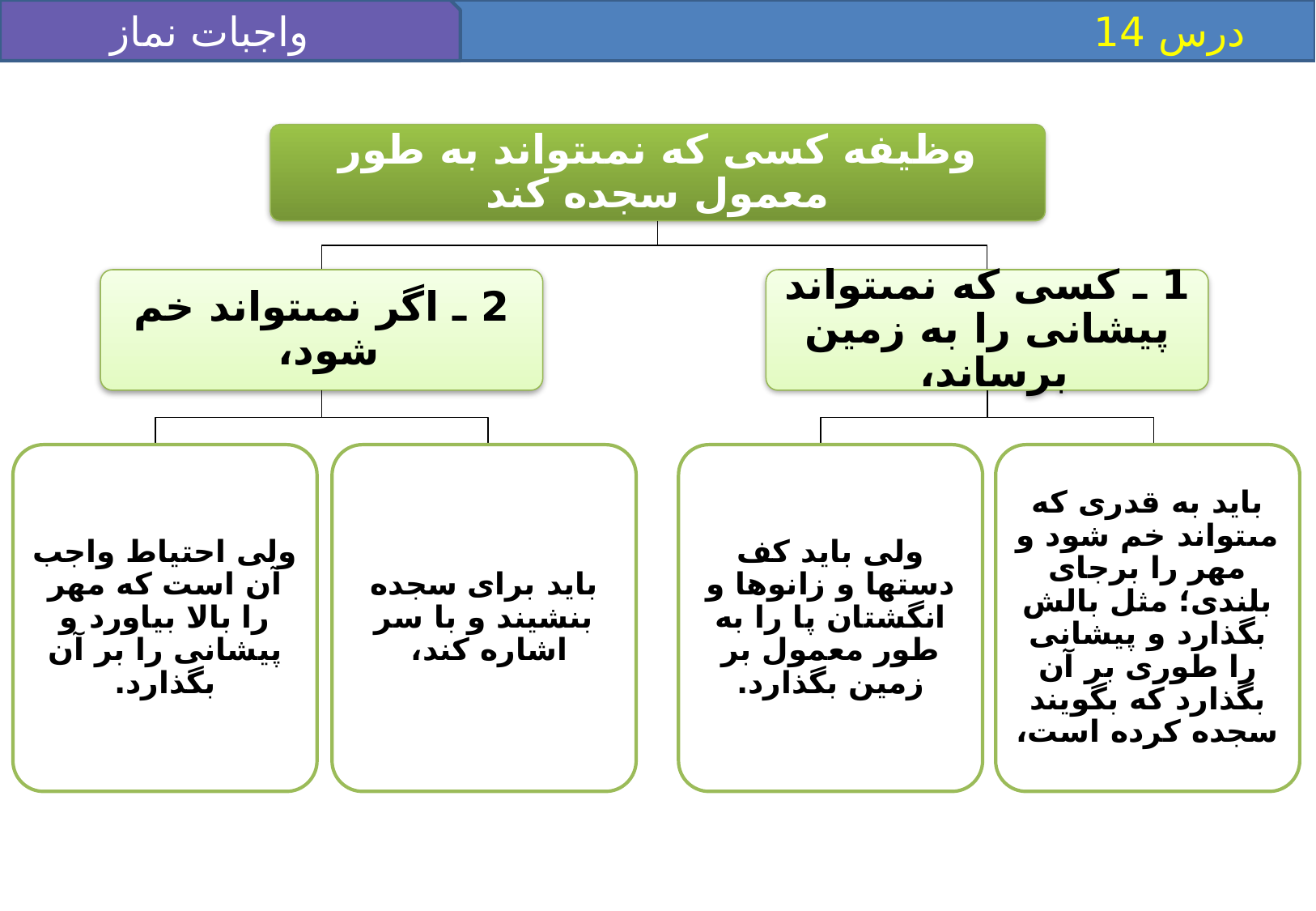

واجبات نماز 4
 درس 14
وظيفه كسى كه نمى‏تواند به طور معمول سجده كند

2 ـ اگر نمى‏تواند خم شود،

1 ـ كسى كه نمى‏تواند پيشانى را به زمين برساند،

ولى احتياط واجب آن است كه مهر را بالا بياورد و پيشانى را بر آن بگذارد.

بايد براى سجده بنشيند و با سر اشاره كند،

ولى بايد كف دست‏ها و زانوها و انگشتان پا را به طور معمول بر زمين بگذارد.

بايد به قدرى كه مى‏تواند خم شود و مهر را برجاى بلندى؛ مثل بالش بگذارد و پيشانى را طورى بر آن بگذارد كه بگويند سجده كرده است،